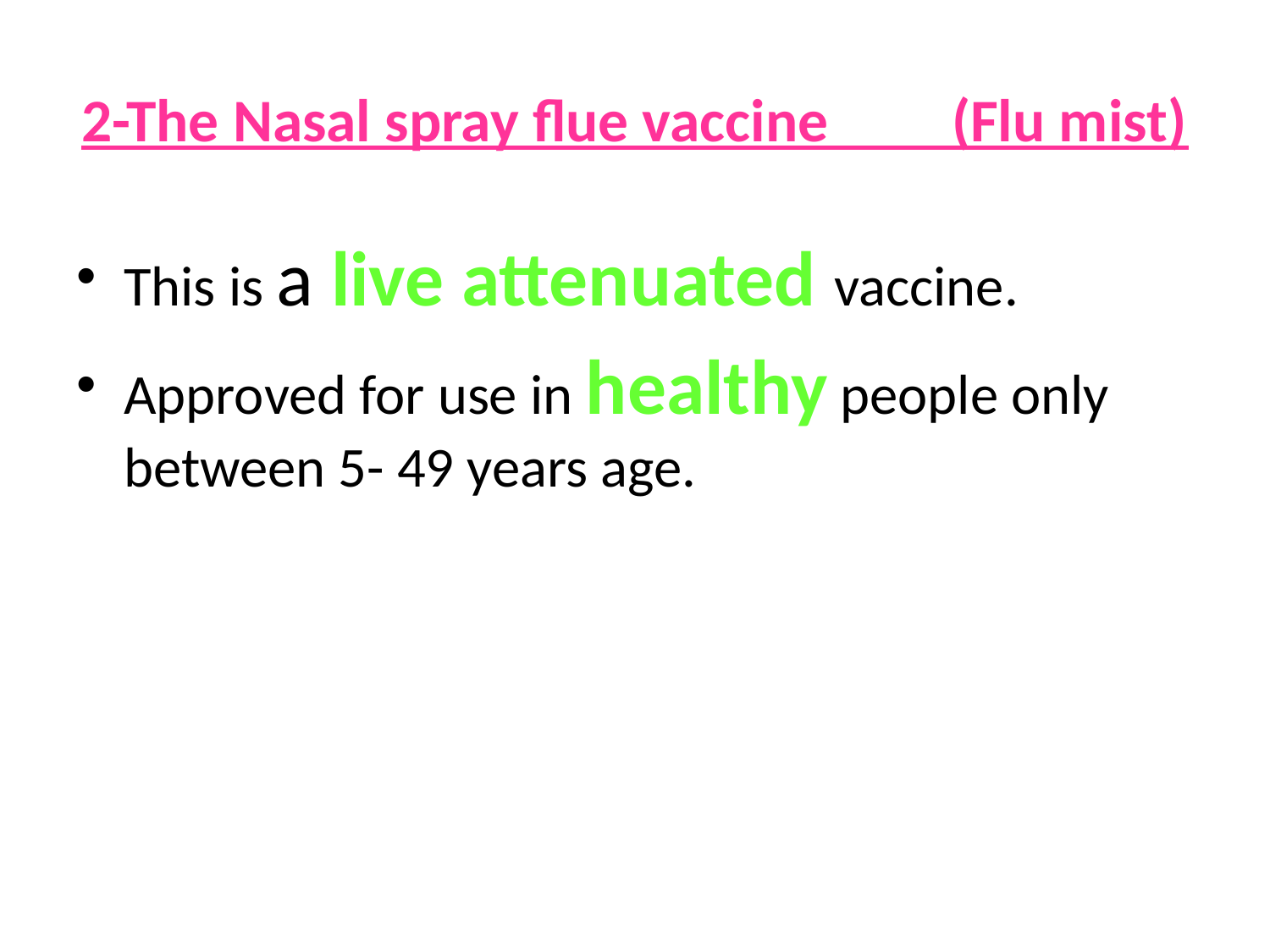

# 2-The Nasal spray flue vaccine         (Flu mist)
This is a live attenuated vaccine.
Approved for use in healthy people only between 5- 49 years age.